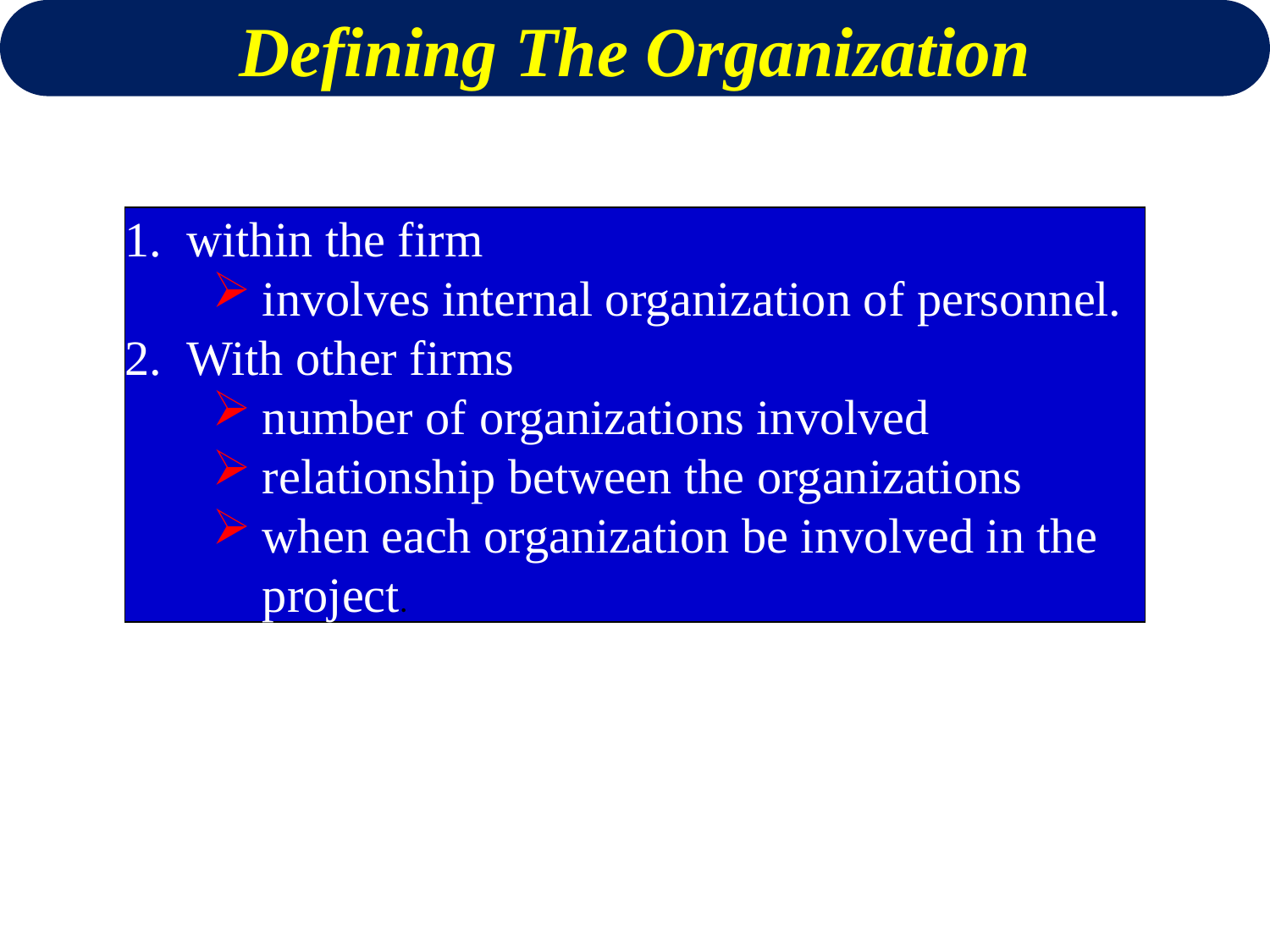

Defining The Organization
within the firm
involves internal organization of personnel.
With other firms
number of organizations involved
relationship between the organizations
when each organization be involved in the project.